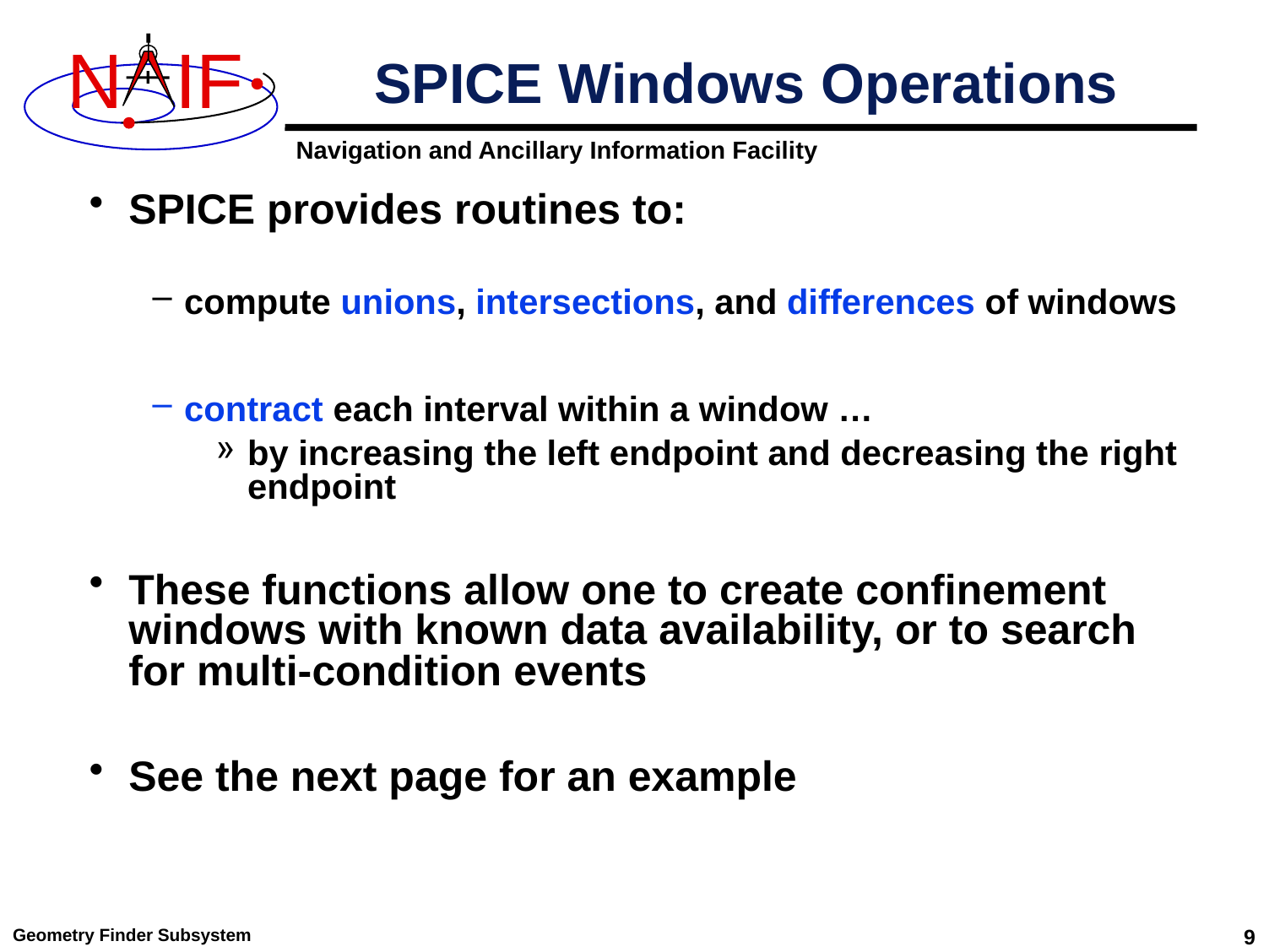

# SPICE Windows Operations
SPICE provides routines to:

compute unions, intersections, and differences of windows

contract each interval within a window …
by increasing the left endpoint and decreasing the right endpoint

These functions allow one to create confinement windows with known data availability, or to search for multi-condition events

See the next page for an example
Geometry Finder Subsystem
9